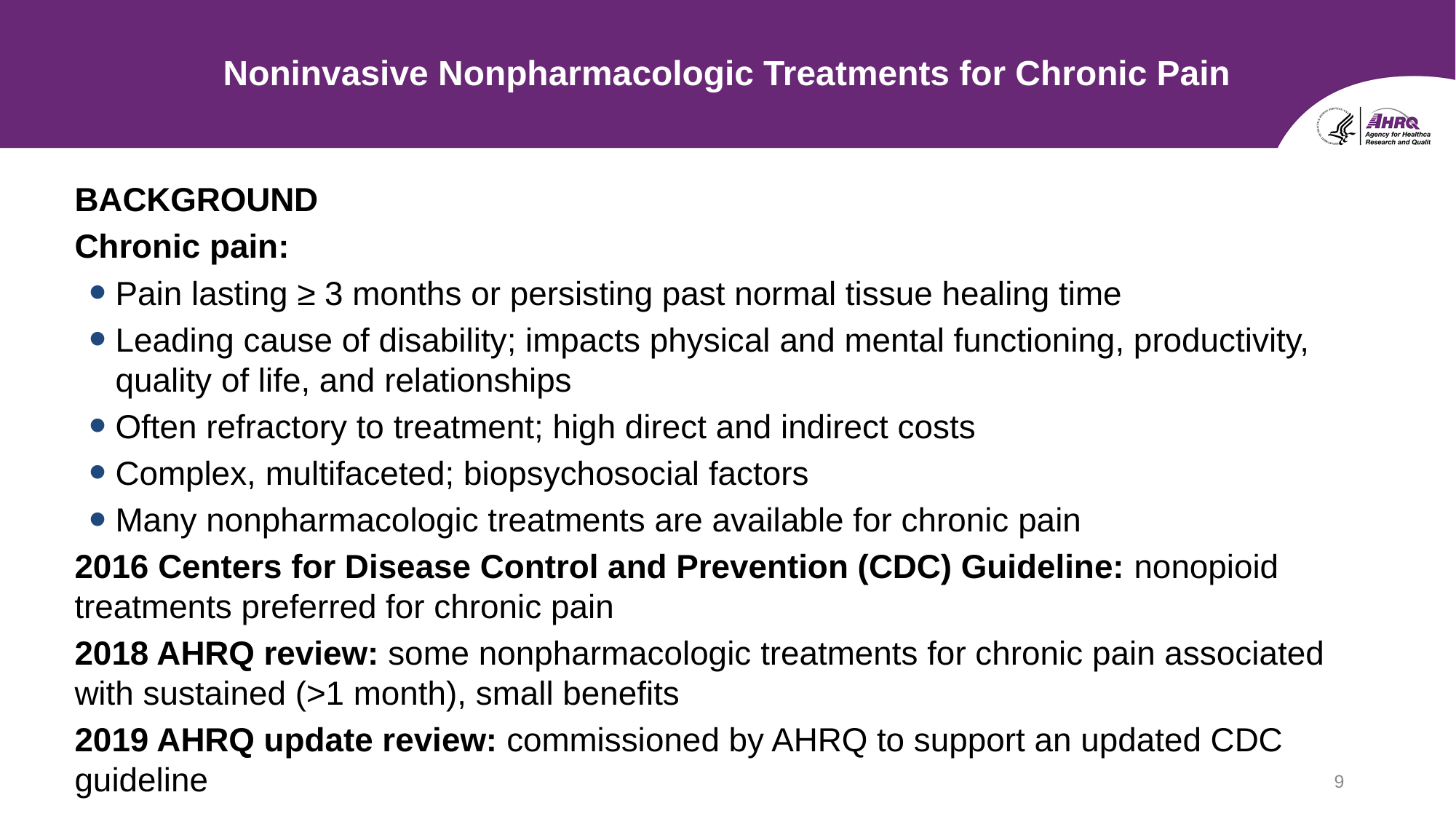

# Noninvasive Nonpharmacologic Treatments for Chronic Pain
BACKGROUND
Chronic pain:
Pain lasting ≥ 3 months or persisting past normal tissue healing time
Leading cause of disability; impacts physical and mental functioning, productivity, quality of life, and relationships
Often refractory to treatment; high direct and indirect costs
Complex, multifaceted; biopsychosocial factors
Many nonpharmacologic treatments are available for chronic pain
2016 Centers for Disease Control and Prevention (CDC) Guideline: nonopioid treatments preferred for chronic pain
2018 AHRQ review: some nonpharmacologic treatments for chronic pain associated with sustained (>1 month), small benefits
2019 AHRQ update review: commissioned by AHRQ to support an updated CDC guideline

9